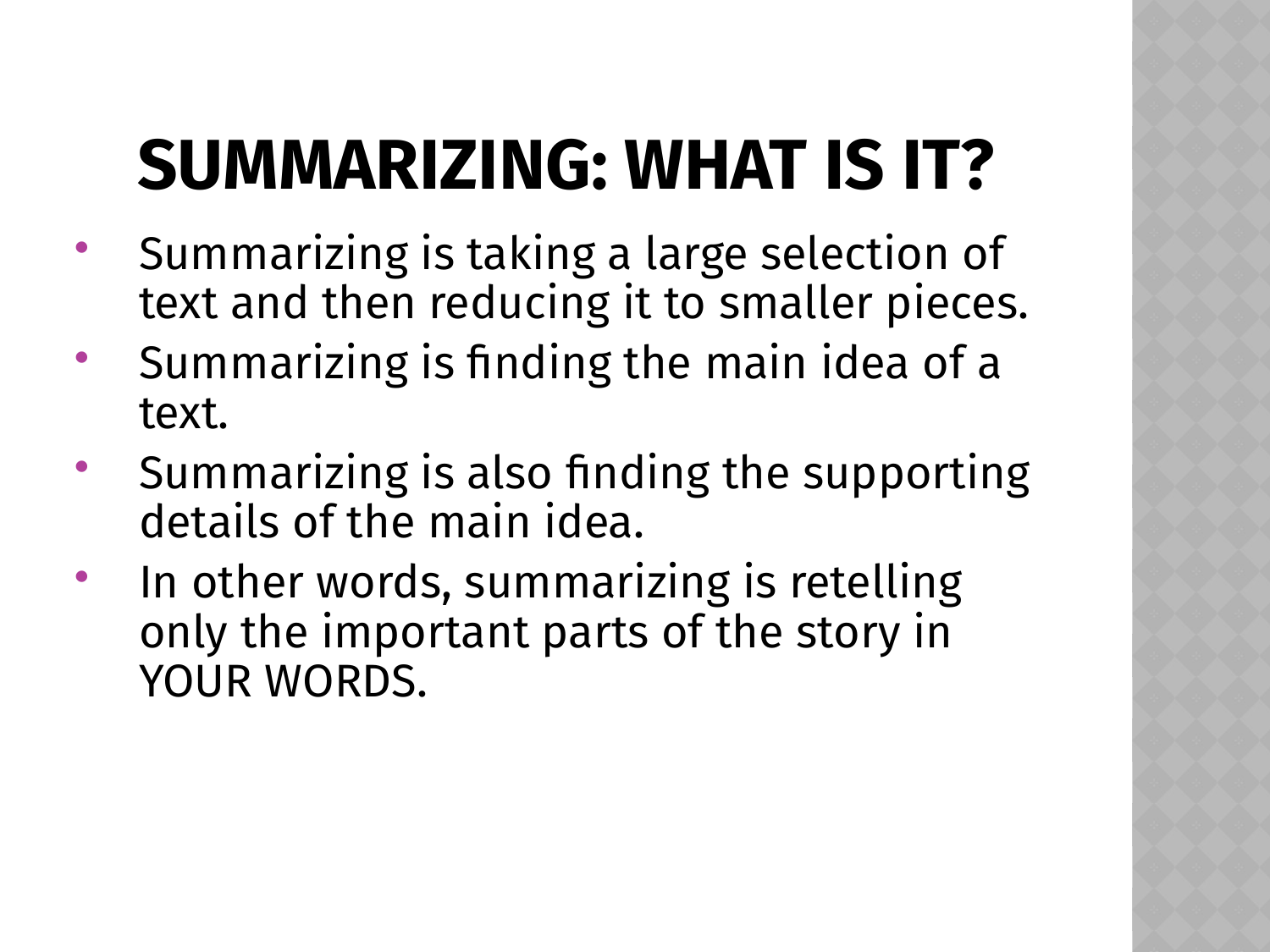

# Summarizing: What is it?
Summarizing is taking a large selection of text and then reducing it to smaller pieces.
Summarizing is finding the main idea of a text.
Summarizing is also finding the supporting details of the main idea.
In other words, summarizing is retelling only the important parts of the story in YOUR WORDS.